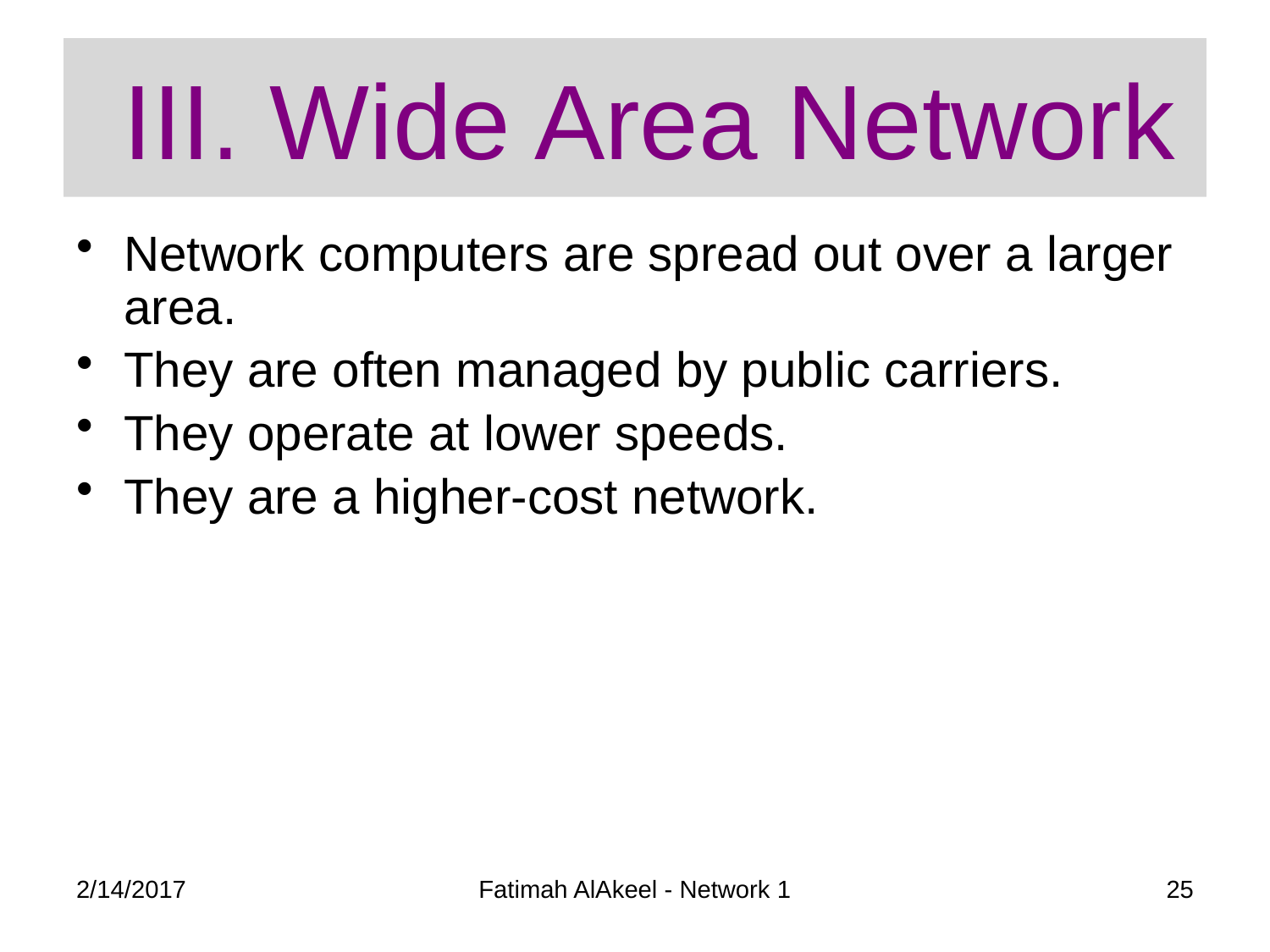

# III. Wide Area Network
Network computers are spread out over a larger area.
They are often managed by public carriers.
They operate at lower speeds.
They are a higher-cost network.
2/14/2017
Fatimah AlAkeel - Network 1
25